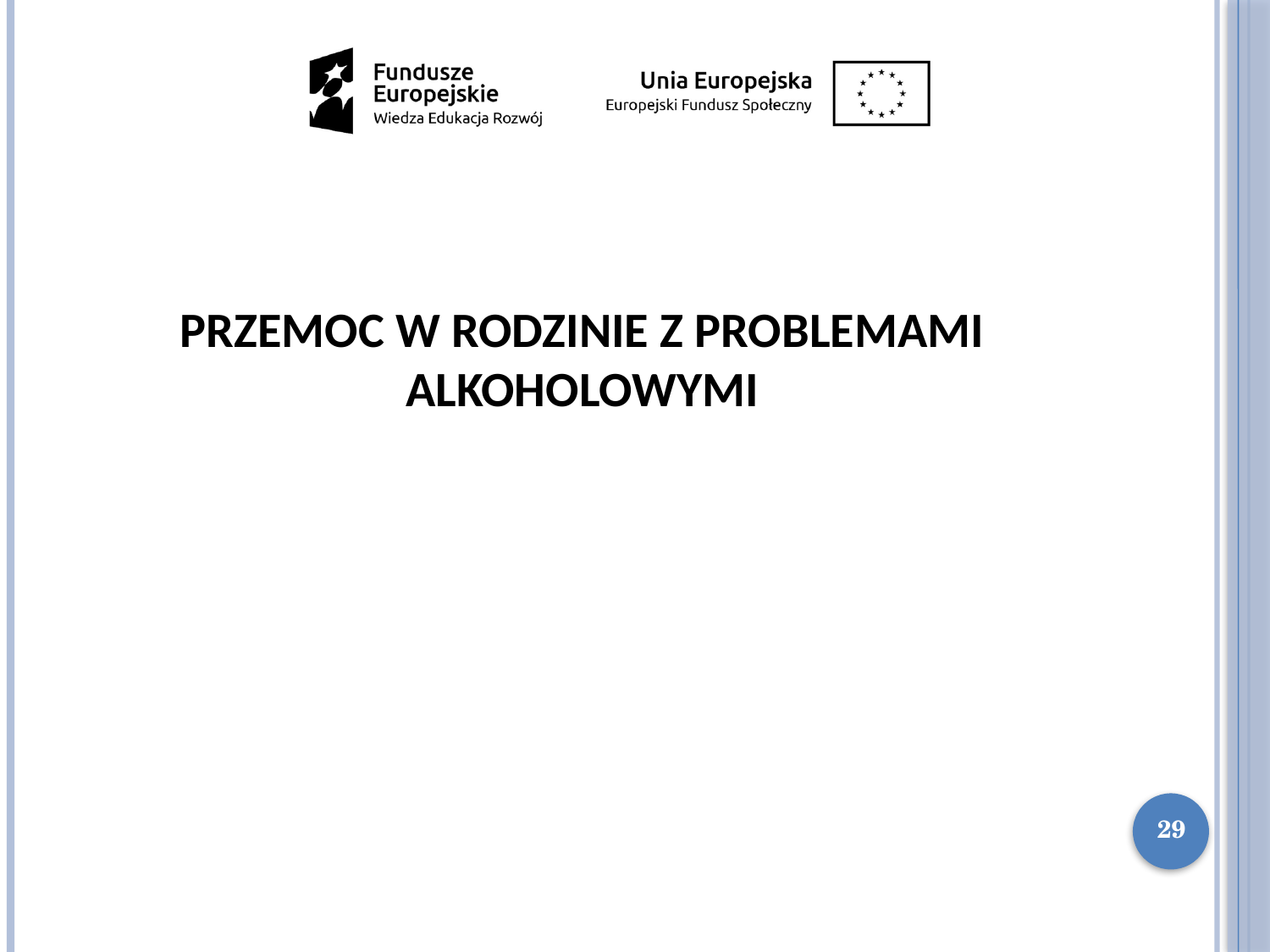

PRZEMOC W RODZINIE Z PROBLEMAMI ALKOHOLOWYMI
29